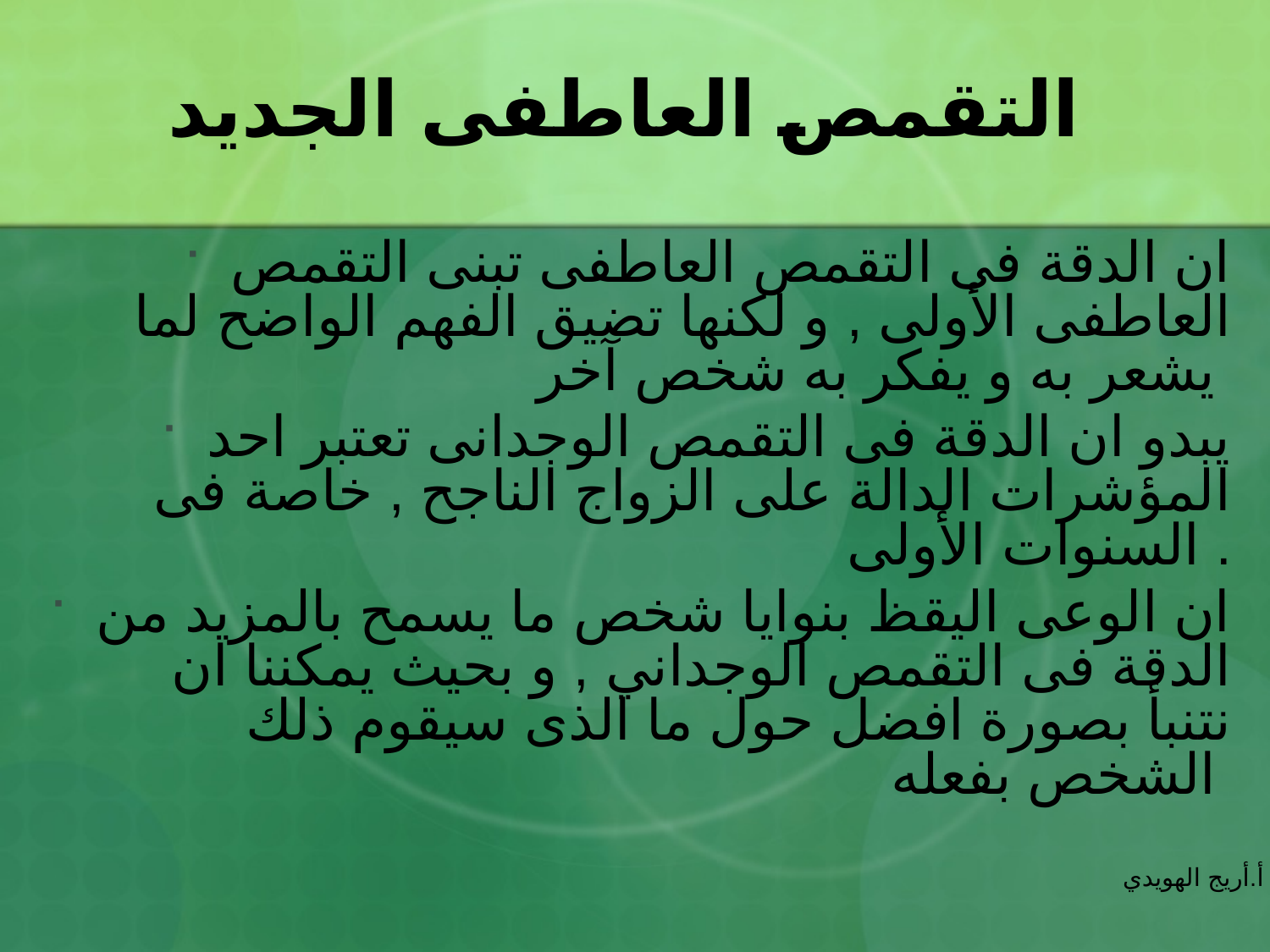

# التقمص العاطفى الجديد
ان الدقة فى التقمص العاطفى تبنى التقمص العاطفى الأولى , و لكنها تضيق الفهم الواضح لما يشعر به و يفكر به شخص آخر
يبدو ان الدقة فى التقمص الوجدانى تعتبر احد المؤشرات الدالة على الزواج الناجح , خاصة فى السنوات الأولى .
ان الوعى اليقظ بنوايا شخص ما يسمح بالمزيد من الدقة فى التقمص الوجداني , و بحيث يمكننا ان نتنبأ بصورة افضل حول ما الذى سيقوم ذلك الشخص بفعله
أ.أريج الهويدي